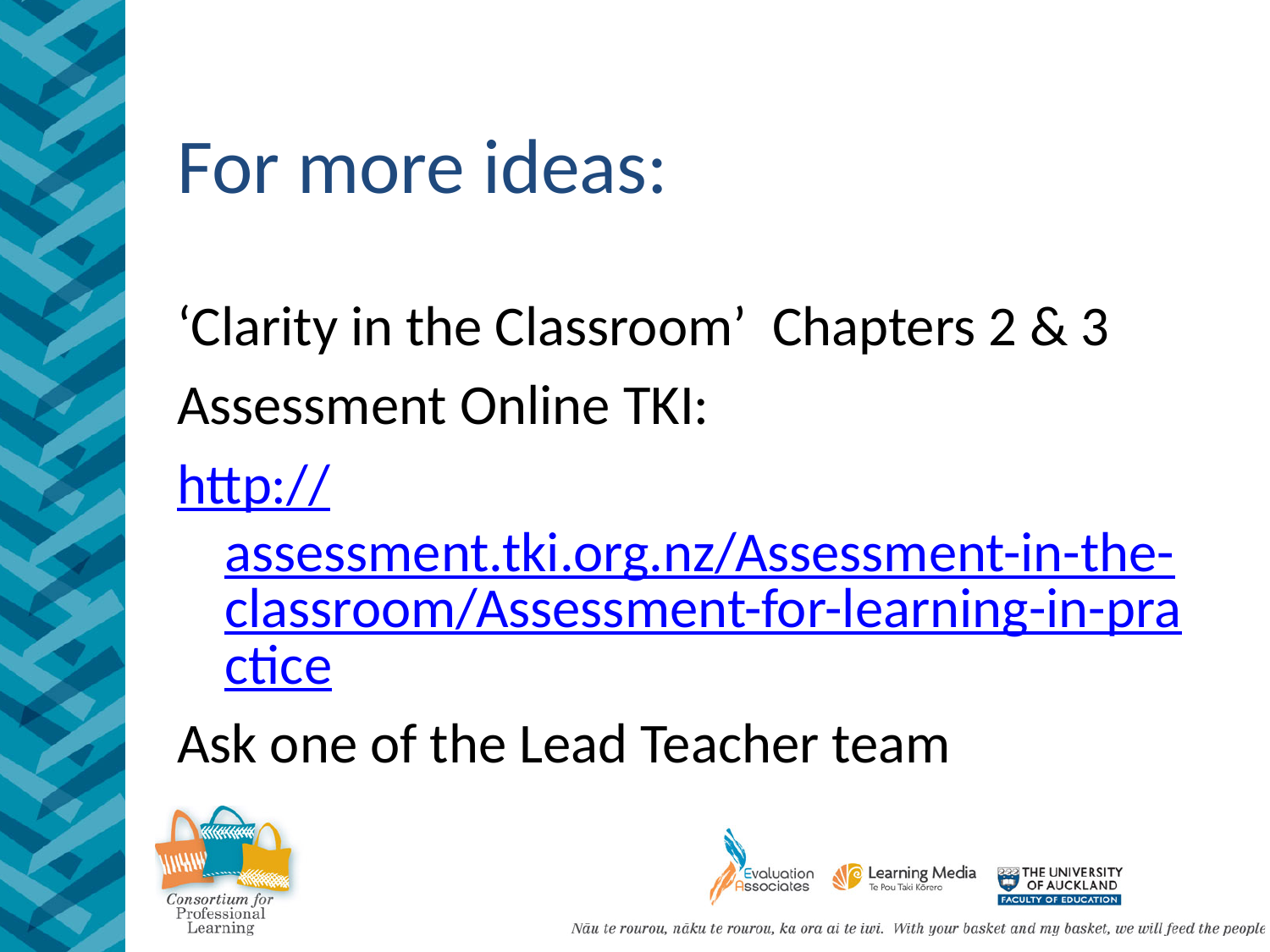

For more ideas:

‘Clarity in the Classroom’  Chapters 2 & 3
Assessment Online TKI:
http://assessment.tki.org.nz/Assessment-in-the-classroom/Assessment-for-learning-in-practice
Ask one of the Lead Teacher team